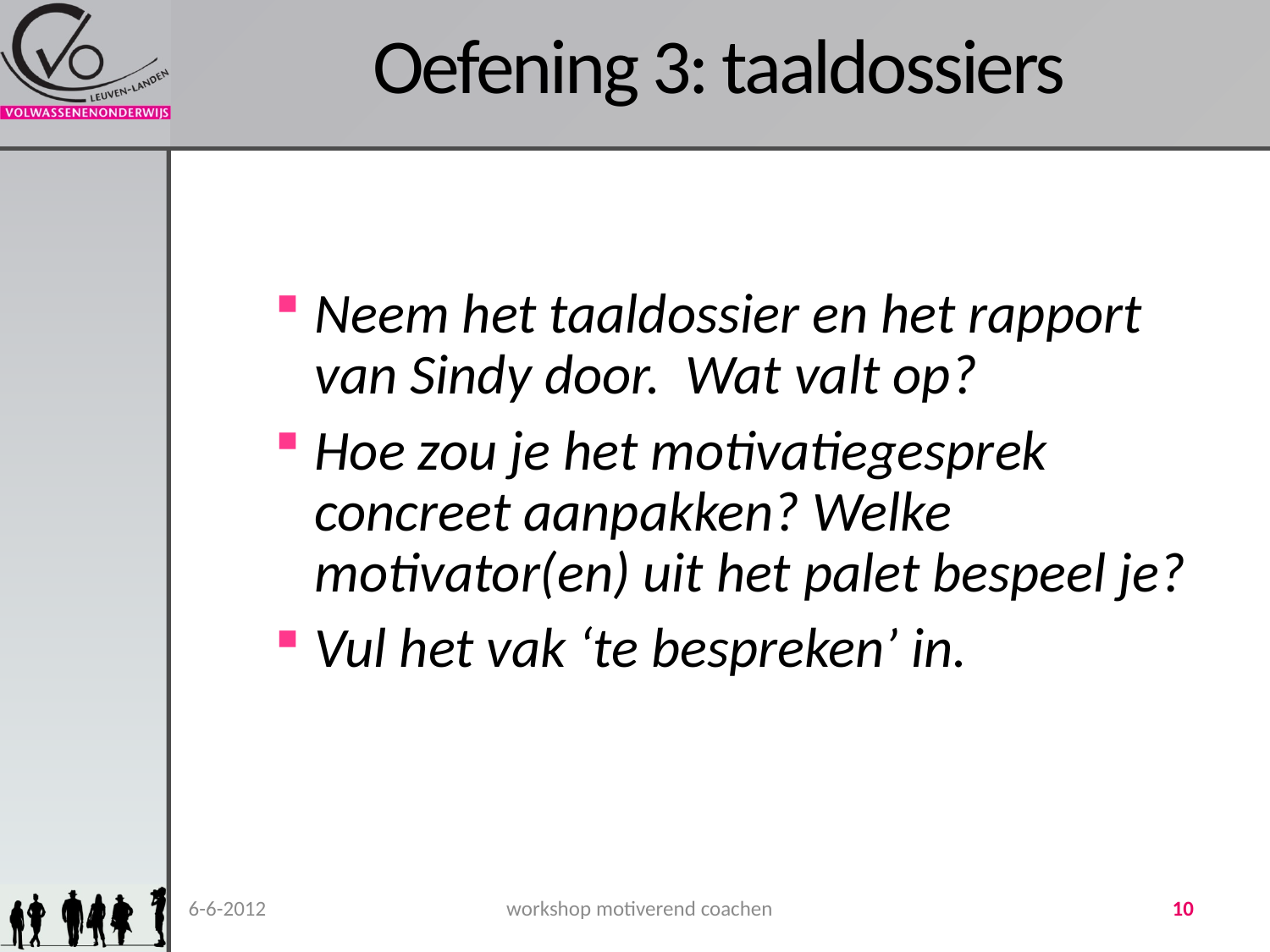

# Oefening 3: taaldossiers

Neem het taaldossier en het rapport van Sindy door.  Wat valt op?
Hoe zou je het motivatiegesprek concreet aanpakken? Welke motivator(en) uit het palet bespeel je?
Vul het vak ‘te bespreken’ in.
6-6-2012
workshop motiverend coachen
10